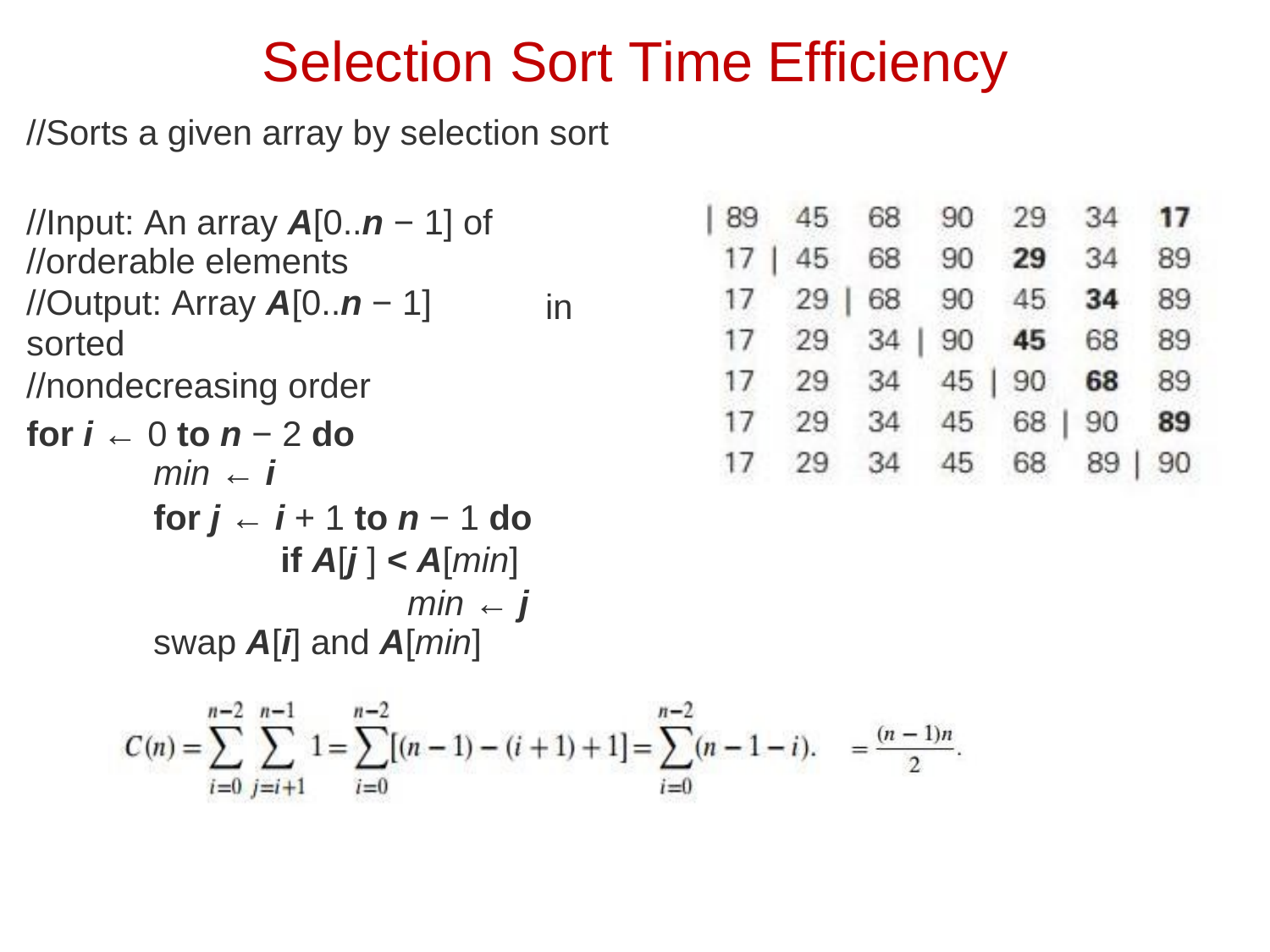

Selection Sort
//Sorts a given array by selection sort
Time
Efficiency

//Input: An array A[0..n − 1] of
//orderable elements
//Output: Array A[0..n − 1] sorted
//nondecreasing order
in
for
i
←
0 to n − 2 do
min ← i
for j ← i + 1 to n − 1 do if A[j ] < A[min]
min ←
swap A[i] and A[min]
j